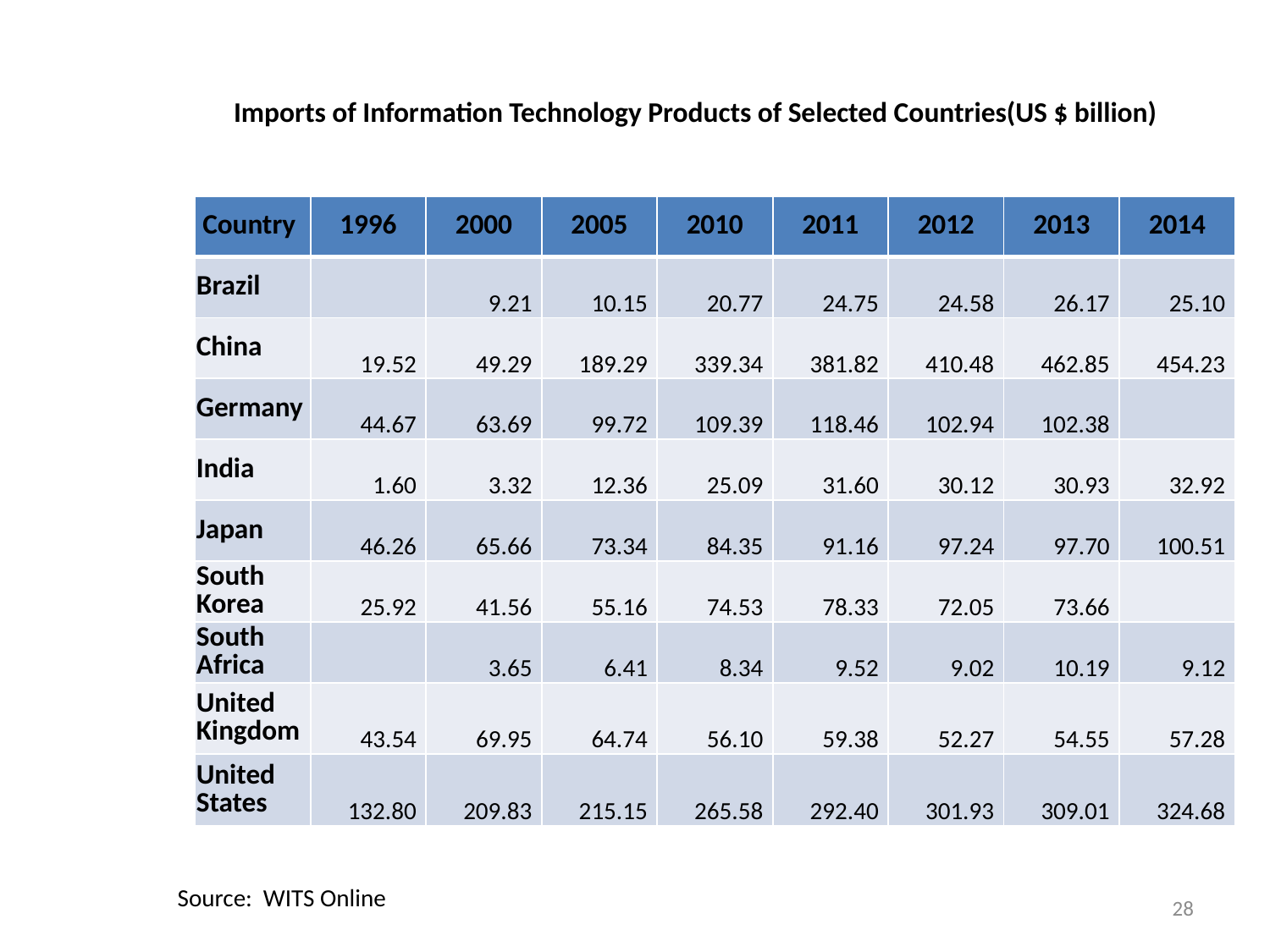

# Imports of Information Technology Products of Selected Countries(US $ billion)
| Country | 1996 | 2000 | 2005 | 2010 | 2011 | 2012 | 2013 | 2014 |
| --- | --- | --- | --- | --- | --- | --- | --- | --- |
| Brazil |  | 9.21 | 10.15 | 20.77 | 24.75 | 24.58 | 26.17 | 25.10 |
| China | 19.52 | 49.29 | 189.29 | 339.34 | 381.82 | 410.48 | 462.85 | 454.23 |
| Germany | 44.67 | 63.69 | 99.72 | 109.39 | 118.46 | 102.94 | 102.38 |  |
| India | 1.60 | 3.32 | 12.36 | 25.09 | 31.60 | 30.12 | 30.93 | 32.92 |
| Japan | 46.26 | 65.66 | 73.34 | 84.35 | 91.16 | 97.24 | 97.70 | 100.51 |
| South Korea | 25.92 | 41.56 | 55.16 | 74.53 | 78.33 | 72.05 | 73.66 |  |
| South Africa |  | 3.65 | 6.41 | 8.34 | 9.52 | 9.02 | 10.19 | 9.12 |
| United Kingdom | 43.54 | 69.95 | 64.74 | 56.10 | 59.38 | 52.27 | 54.55 | 57.28 |
| United States | 132.80 | 209.83 | 215.15 | 265.58 | 292.40 | 301.93 | 309.01 | 324.68 |
Source:  WITS Online
28